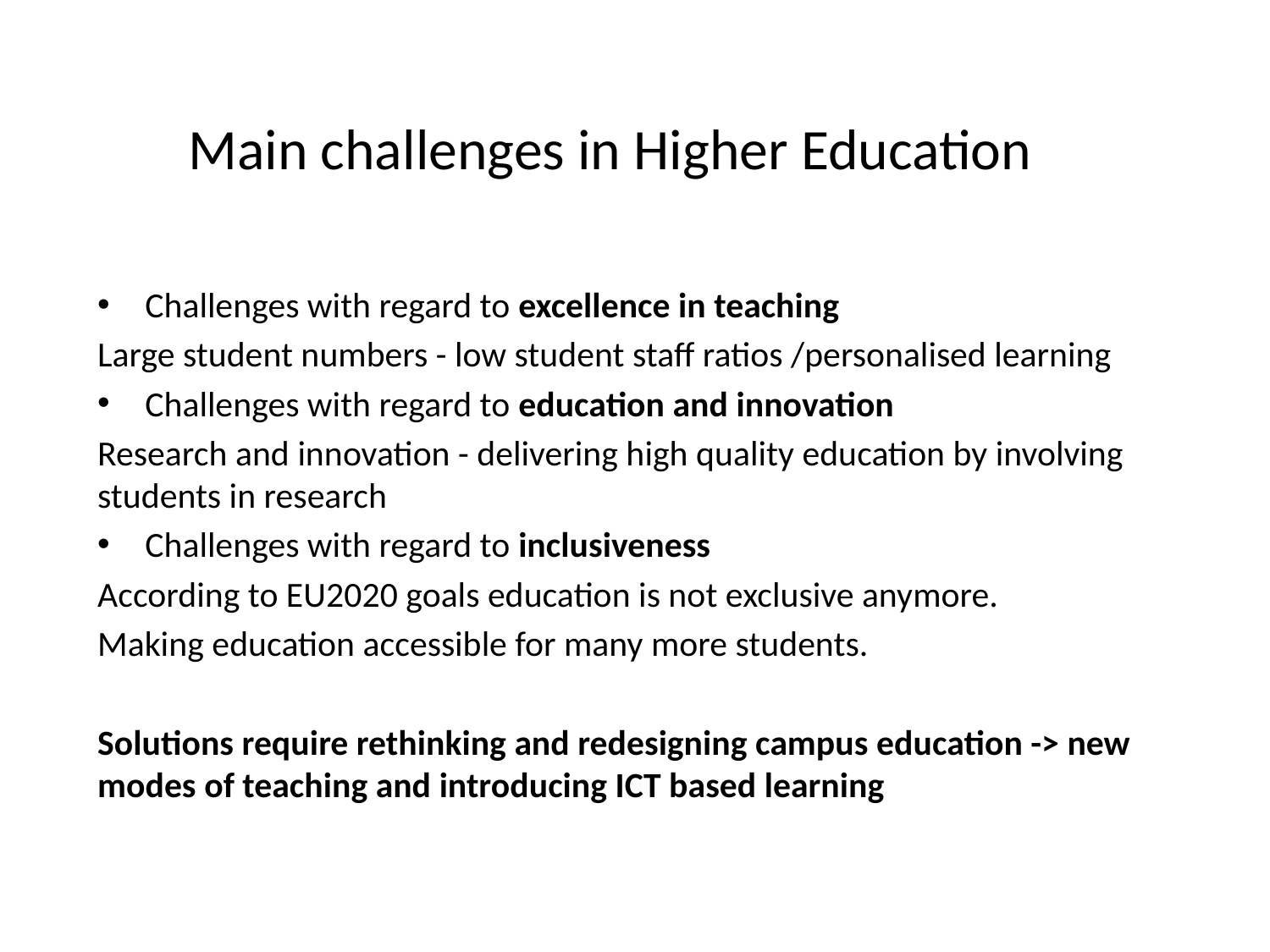

# Main challenges in Higher Education
Challenges with regard to excellence in teaching
Large student numbers - low student staff ratios /personalised learning
Challenges with regard to education and innovation
Research and innovation - delivering high quality education by involving students in research
Challenges with regard to inclusiveness
According to EU2020 goals education is not exclusive anymore.
Making education accessible for many more students.

Solutions require rethinking and redesigning campus education -> new modes of teaching and introducing ICT based learning